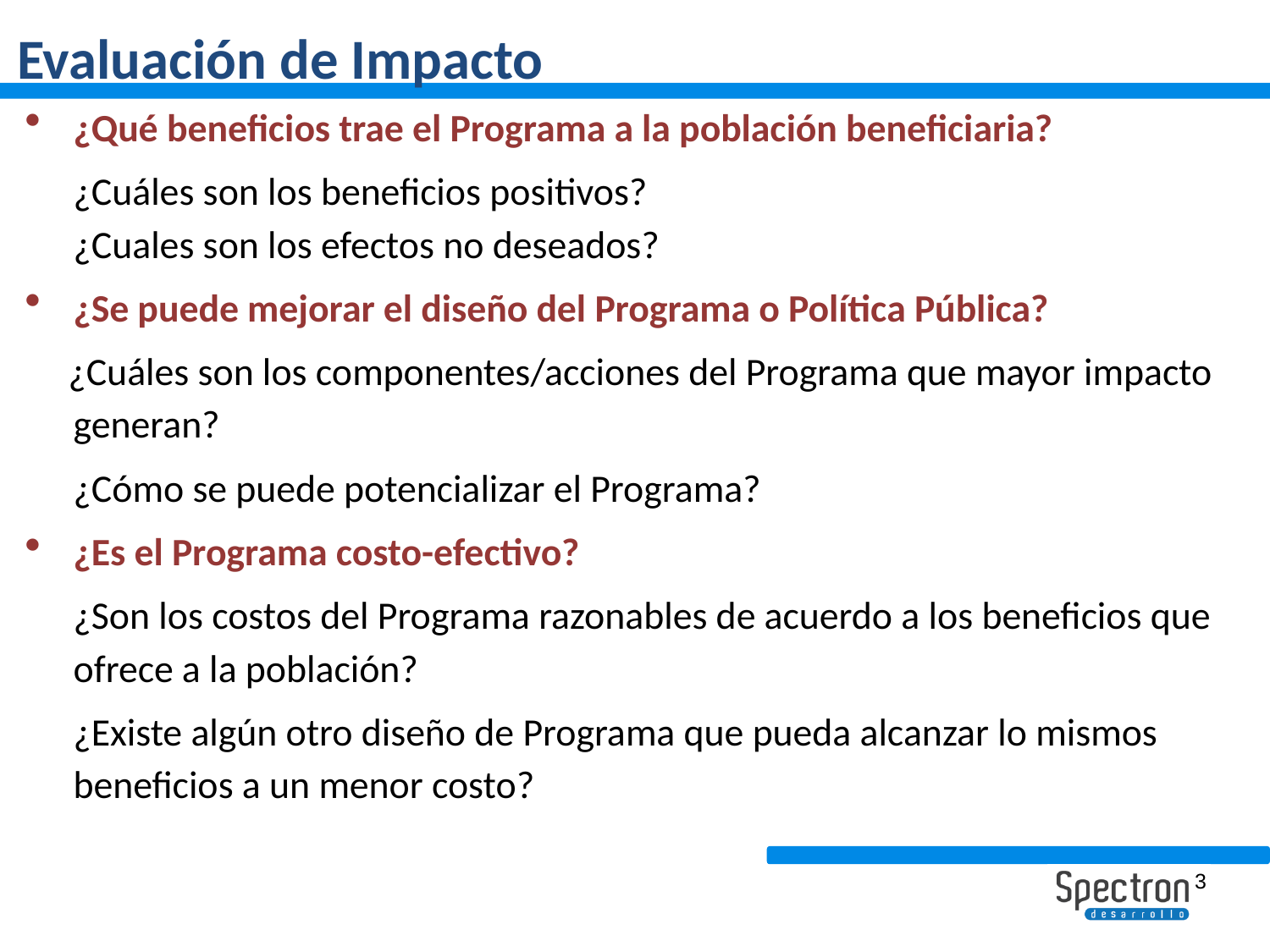

# Evaluación de Impacto
¿Qué beneficios trae el Programa a la población beneficiaria?
	¿Cuáles son los beneficios positivos?
¿Cuales son los efectos no deseados?
¿Se puede mejorar el diseño del Programa o Política Pública?
     ¿Cuáles son los componentes/acciones del Programa que mayor impacto generan?
	¿Cómo se puede potencializar el Programa?
¿Es el Programa costo-efectivo?
	¿Son los costos del Programa razonables de acuerdo a los beneficios que ofrece a la población?
	¿Existe algún otro diseño de Programa que pueda alcanzar lo mismos beneficios a un menor costo?

3